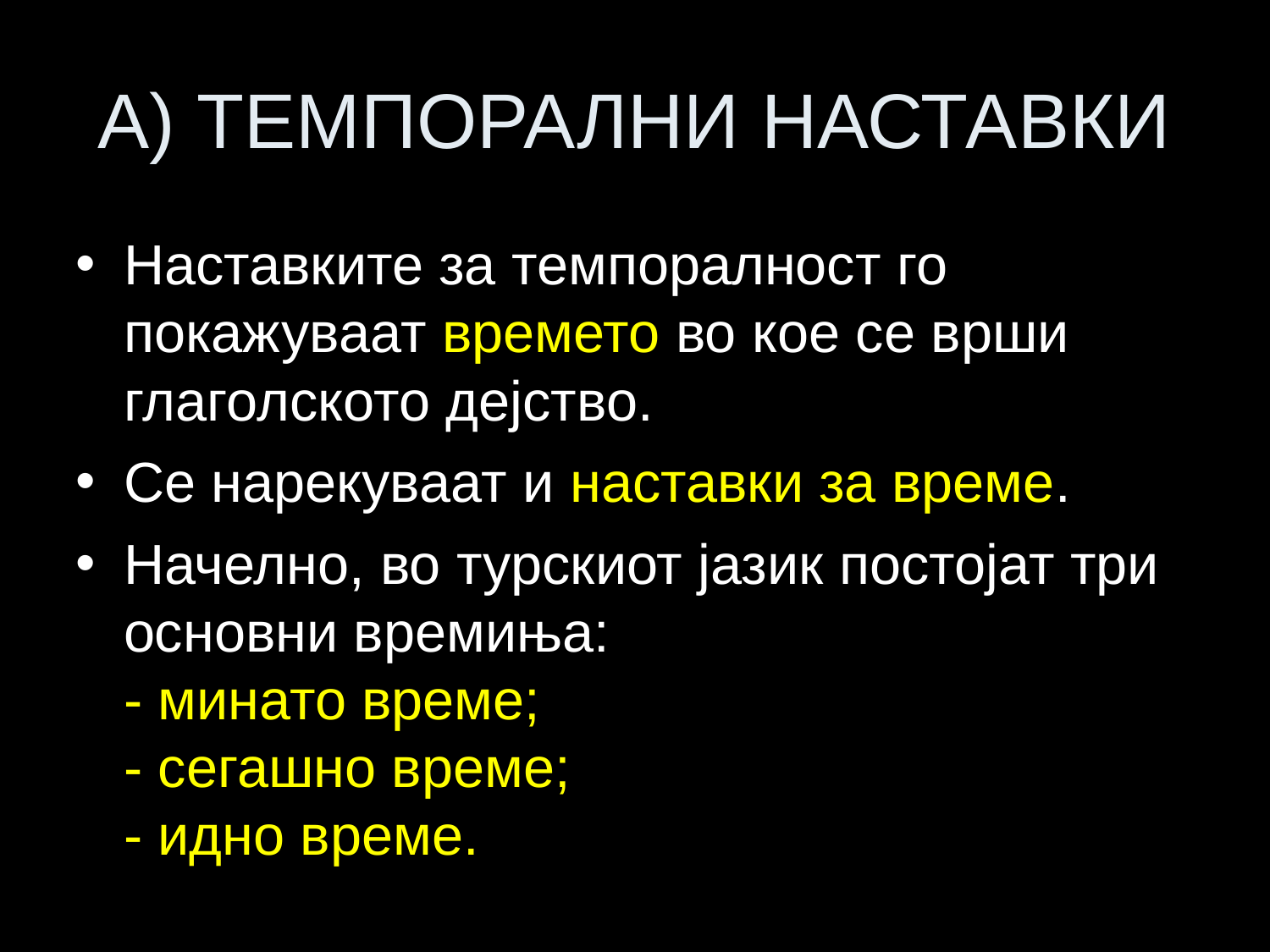

# A) ТЕМПОРАЛНИ НАСТАВКИ
Наставките за темпоралност го покажуваат времето во кое се врши глаголското дејство.
Се нарекуваат и наставки за време.
Начелно, во турскиот јазик постојат три основни времиња:
- минато време;
- сегашно време;
- идно време.